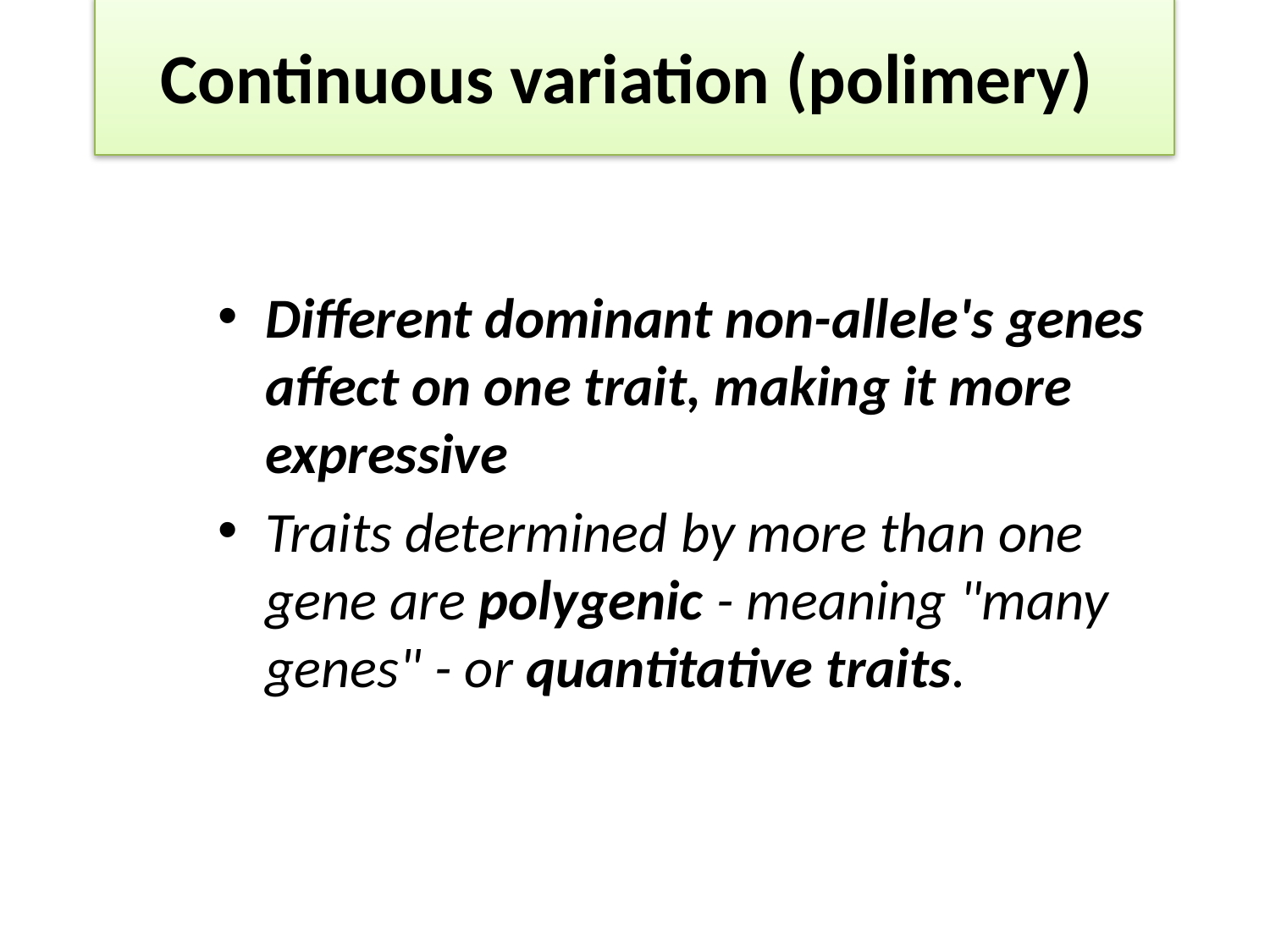

# Continuous variation (polimery)
Different dominant non-allele's genes affect on one trait, making it more expressive
Traits determined by more than one gene are polygenic - meaning "many genes" - or quantitative traits.